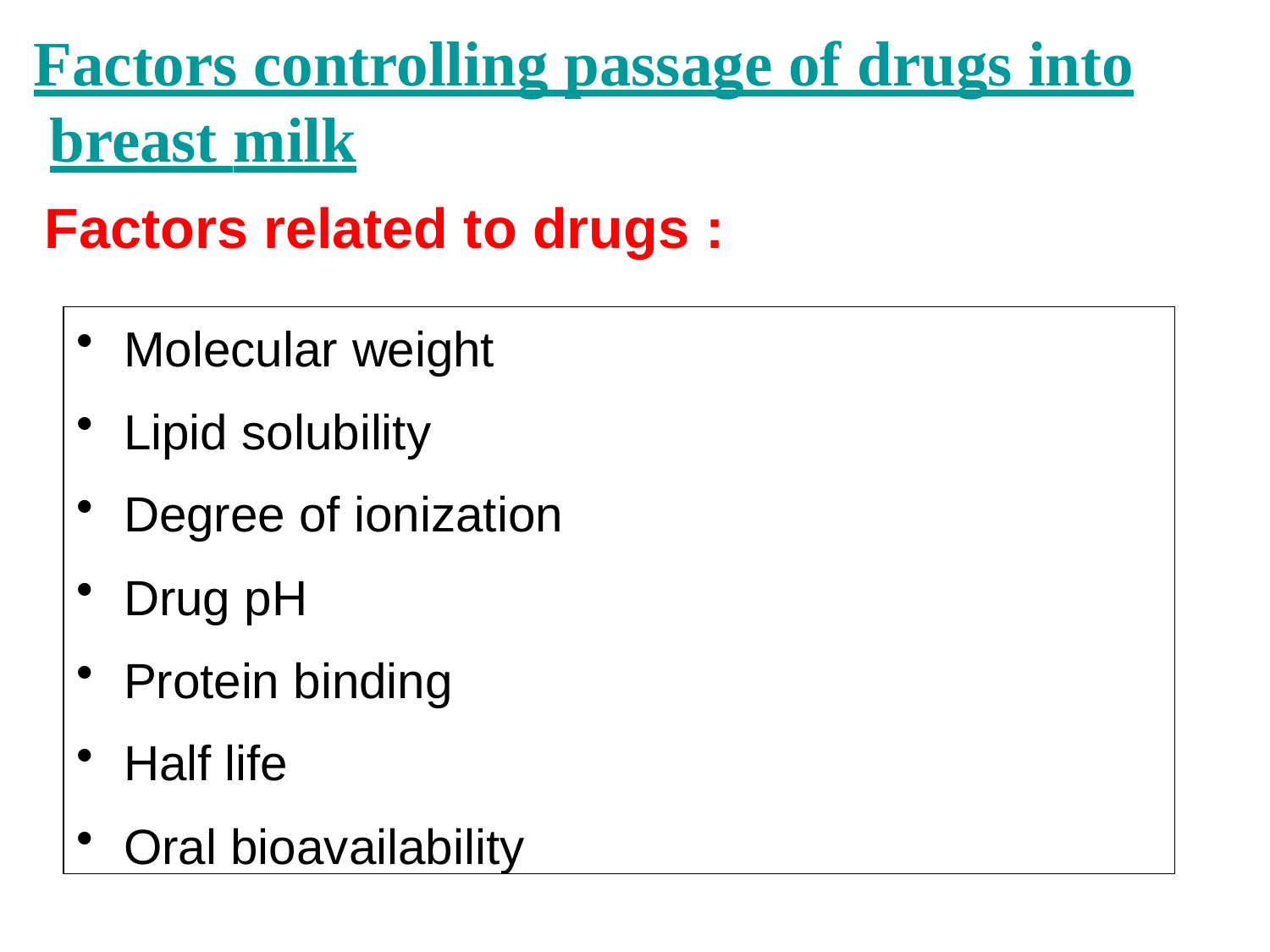

# Factors controlling passage of drugs into  breast milk
Factors related to drugs :
Molecular weight
Lipid solubility
Degree of ionization
Drug pH
Protein binding
Half life
Oral bioavailability